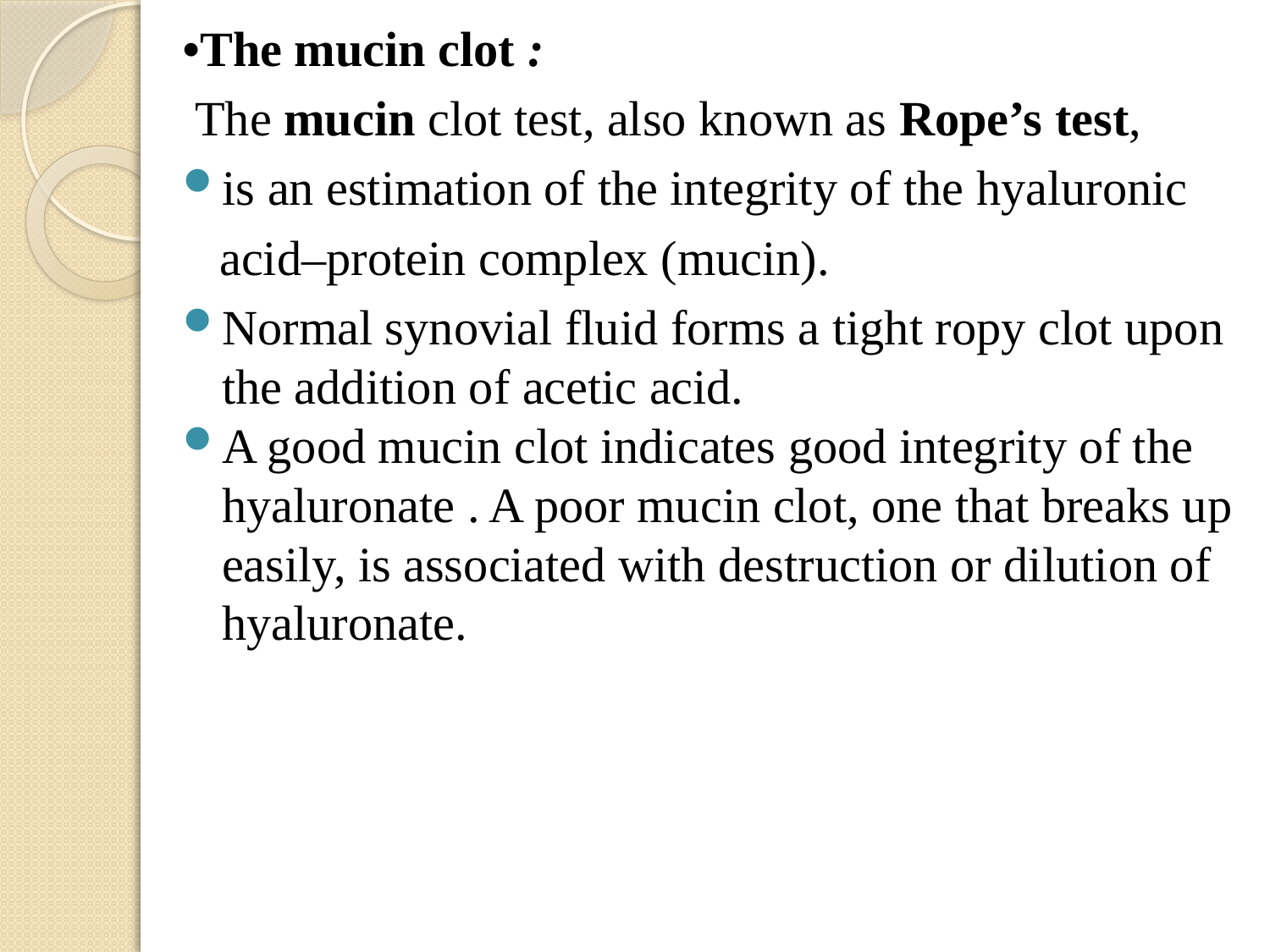

•The mucin clot :
 The mucin clot test, also known as Rope’s test,
is an estimation of the integrity of the hyaluronic
   acid–protein complex (mucin).
Normal synovial fluid forms a tight ropy clot upon the addition of acetic acid.
A good mucin clot indicates good integrity of the hyaluronate . A poor mucin clot, one that breaks up easily, is associated with destruction or dilution of hyaluronate.